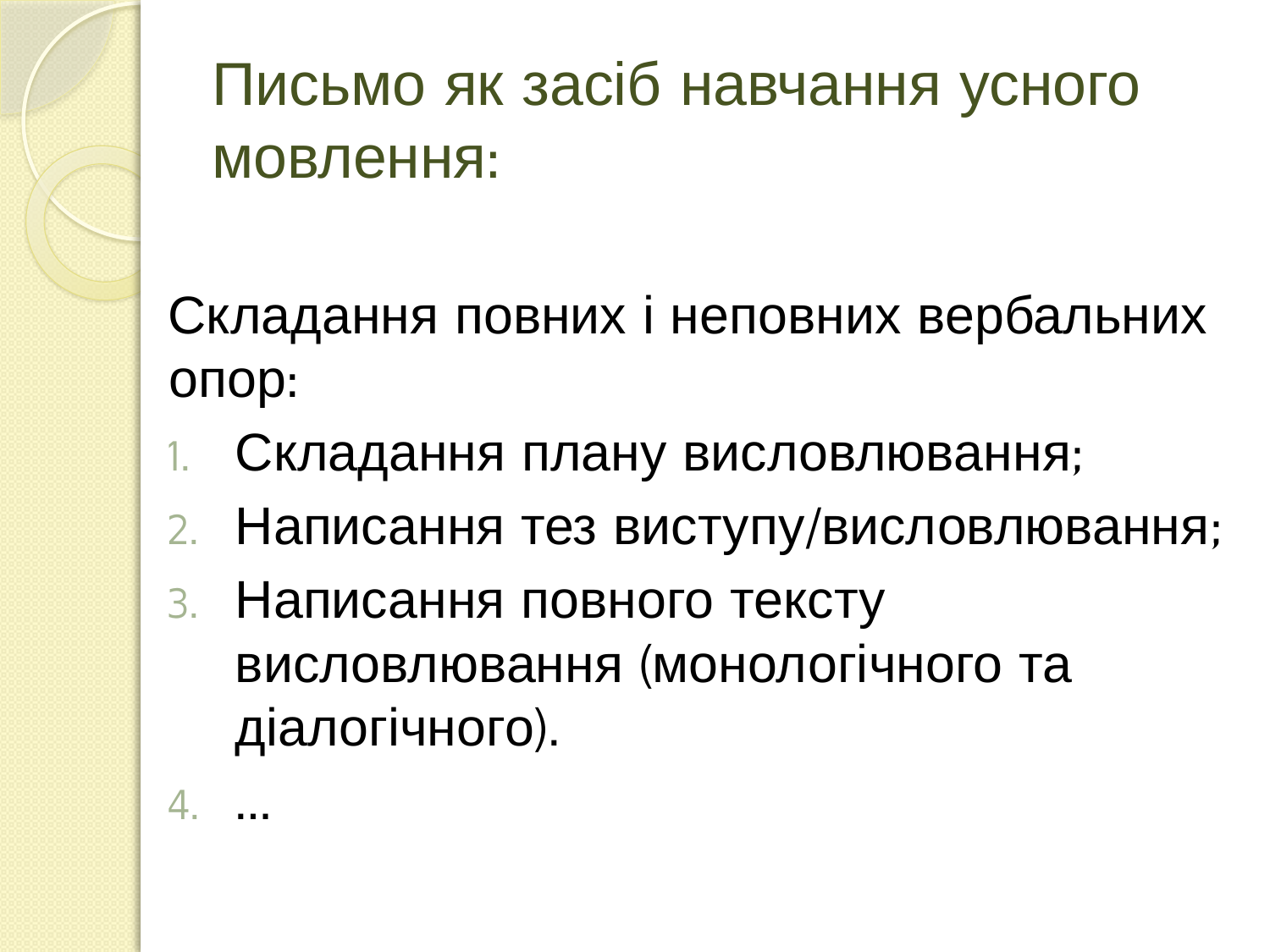

# Письмо як засіб навчання усного мовлення:

Складання повних і неповних вербальних опор:
Складання плану висловлювання;
Написання тез виступу/висловлювання;
Написання повного тексту висловлювання (монологічного та діалогічного).
…